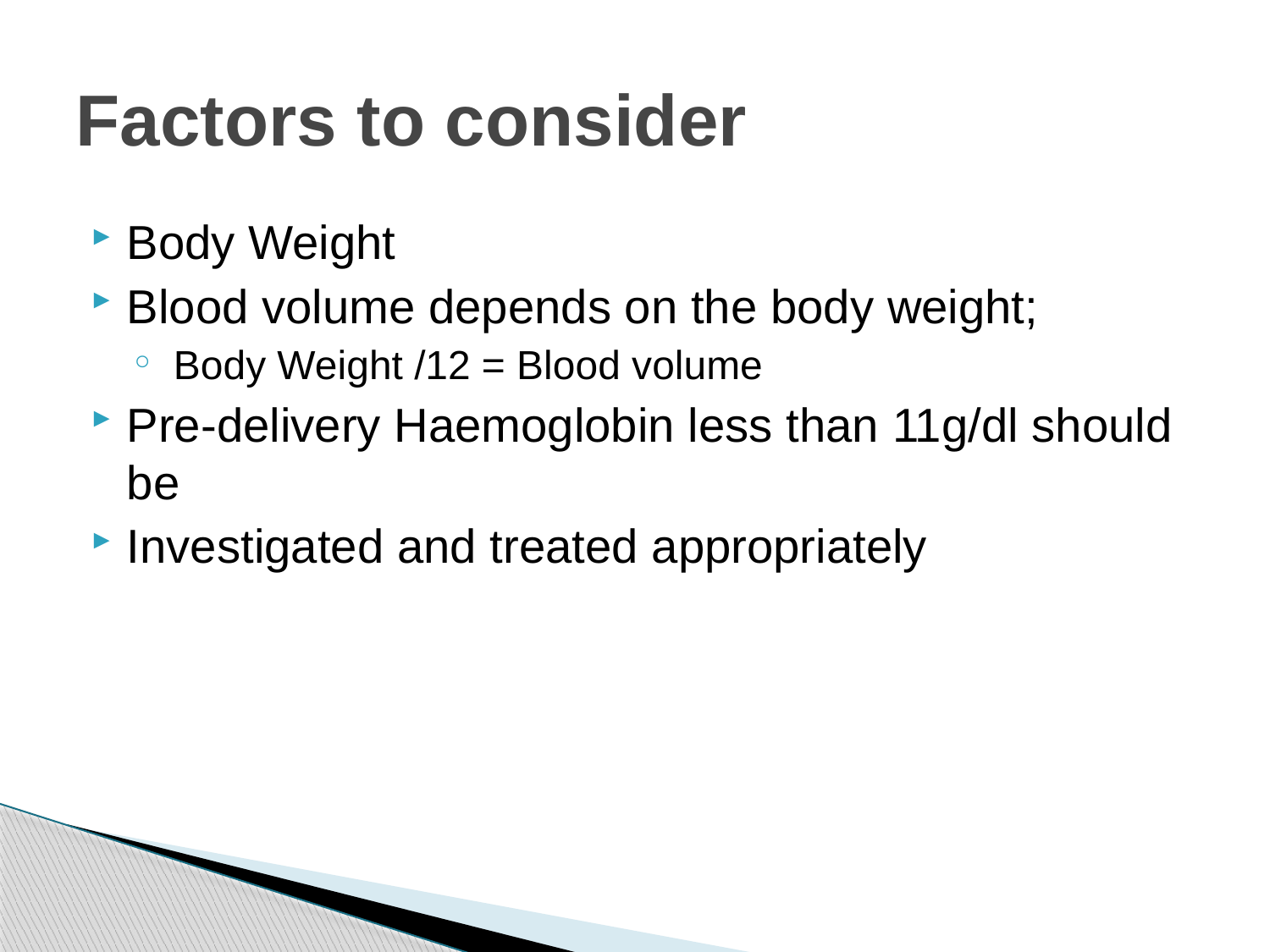

# Factors to consider
Body Weight
Blood volume depends on the body weight;
 Body Weight /12 = Blood volume
Pre-delivery Haemoglobin less than 11g/dl should be
Investigated and treated appropriately